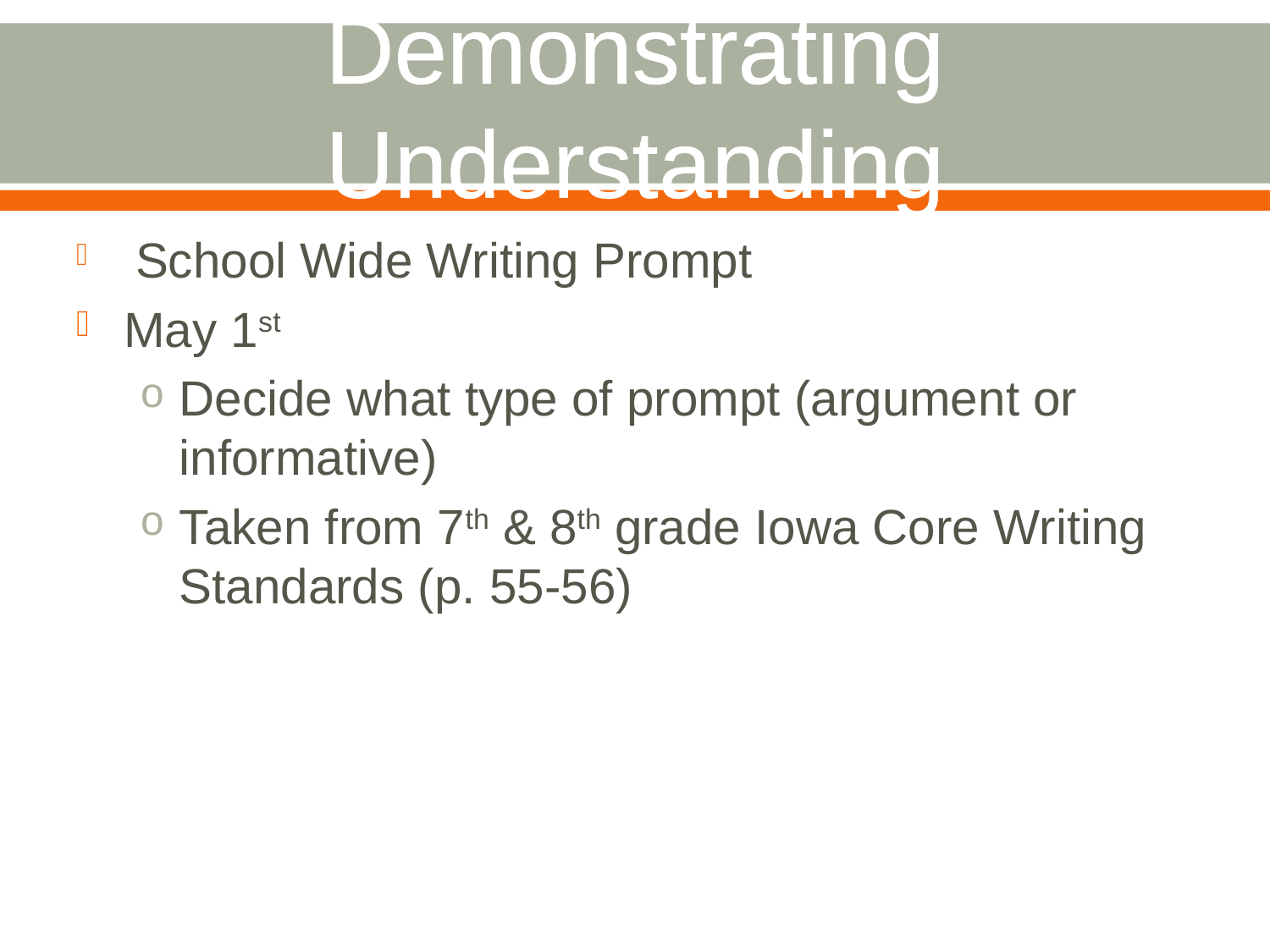

# Demonstrating Understanding
 School Wide Writing Prompt
May 1st
Decide what type of prompt (argument or informative)
Taken from 7th & 8th grade Iowa Core Writing Standards (p. 55-56)